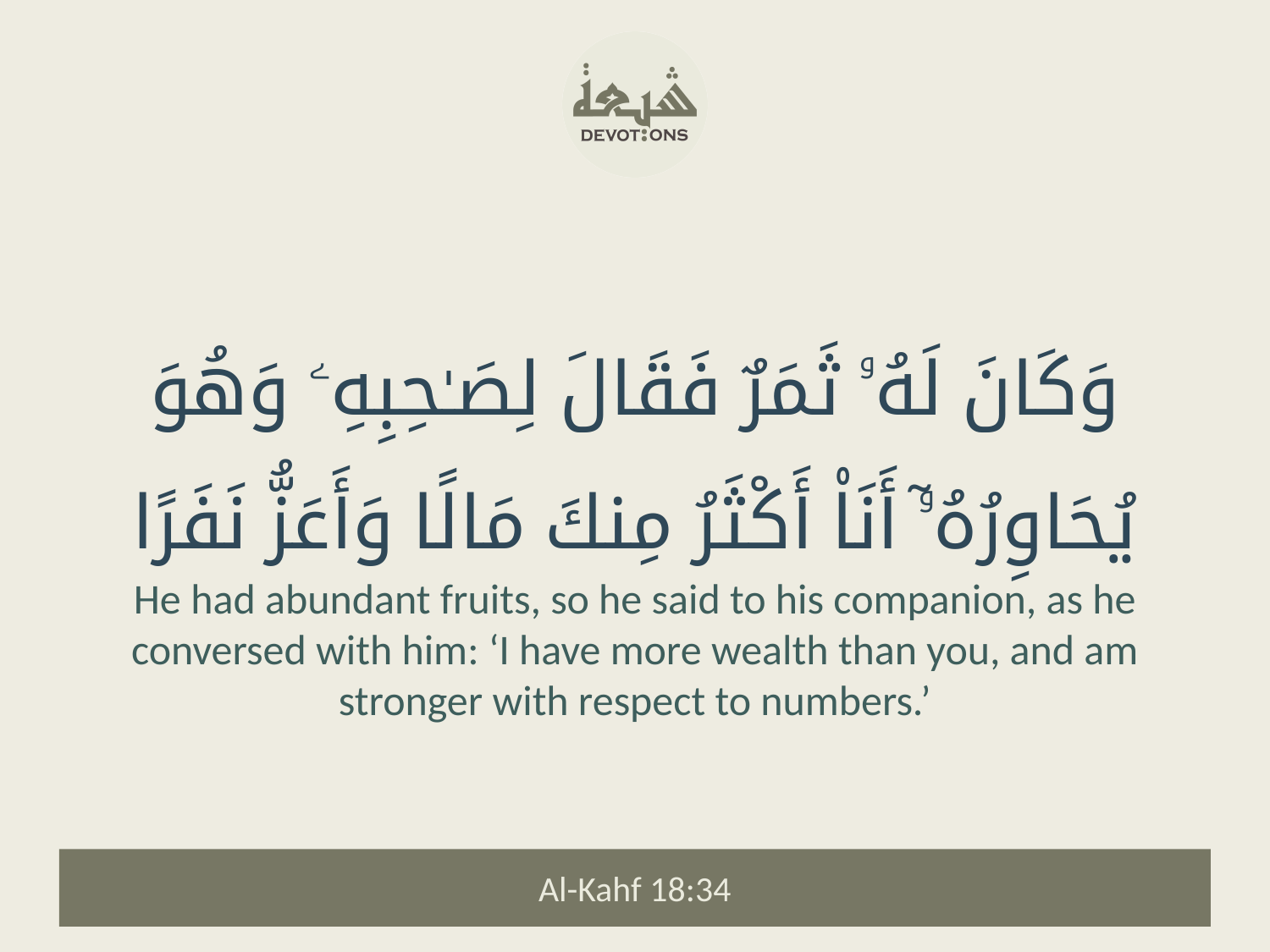

وَكَانَ لَهُۥ ثَمَرٌ فَقَالَ لِصَـٰحِبِهِۦ وَهُوَ يُحَاوِرُهُۥٓ أَنَا۠ أَكْثَرُ مِنكَ مَالًا وَأَعَزُّ نَفَرًا
He had abundant fruits, so he said to his companion, as he conversed with him: ‘I have more wealth than you, and am stronger with respect to numbers.’
Al-Kahf 18:34